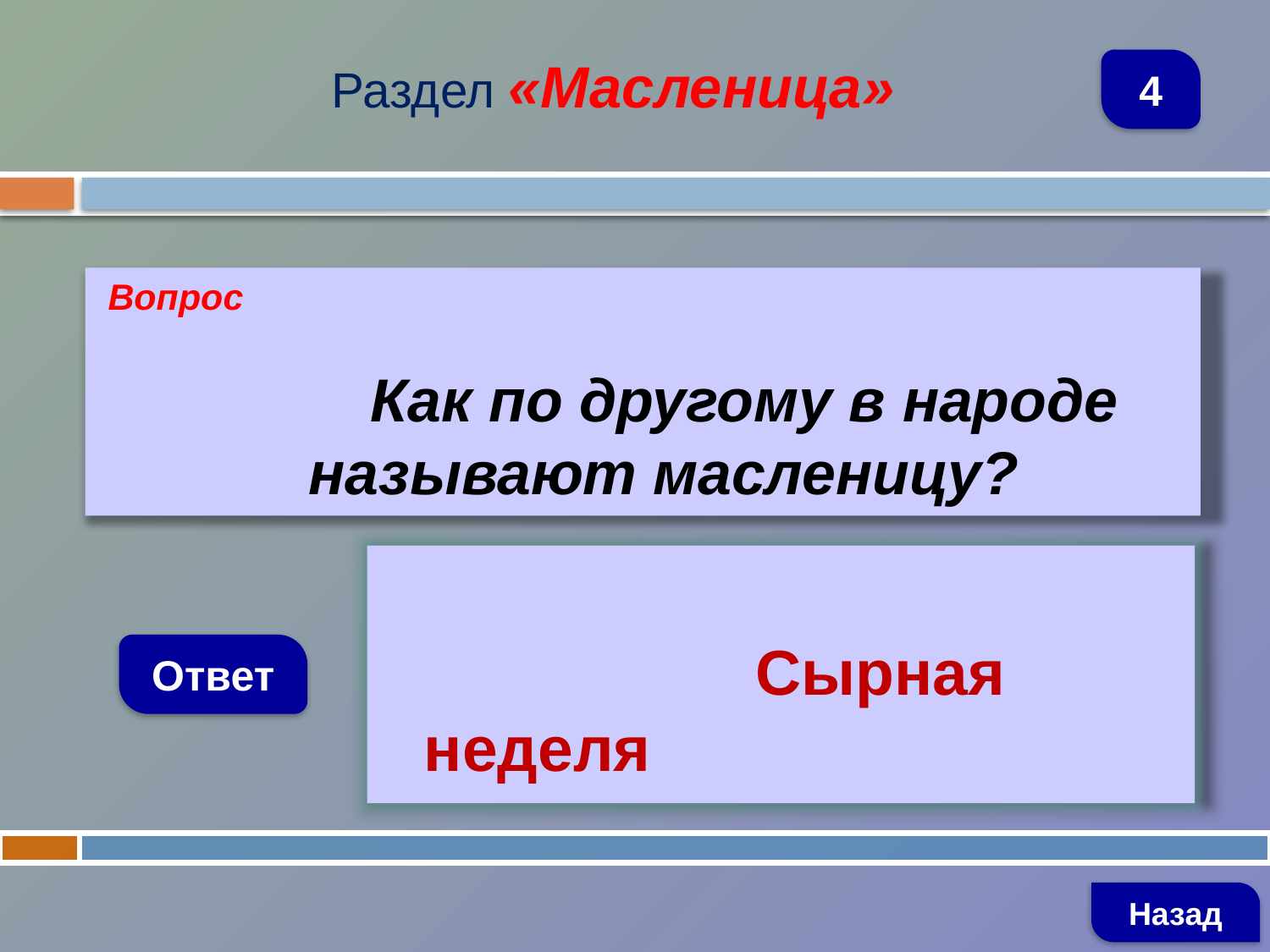

Раздел «Масленица»
4
 Вопрос

                    Как по другому в народе называют масленицу?

                        Сырная неделя
Ответ

Назад